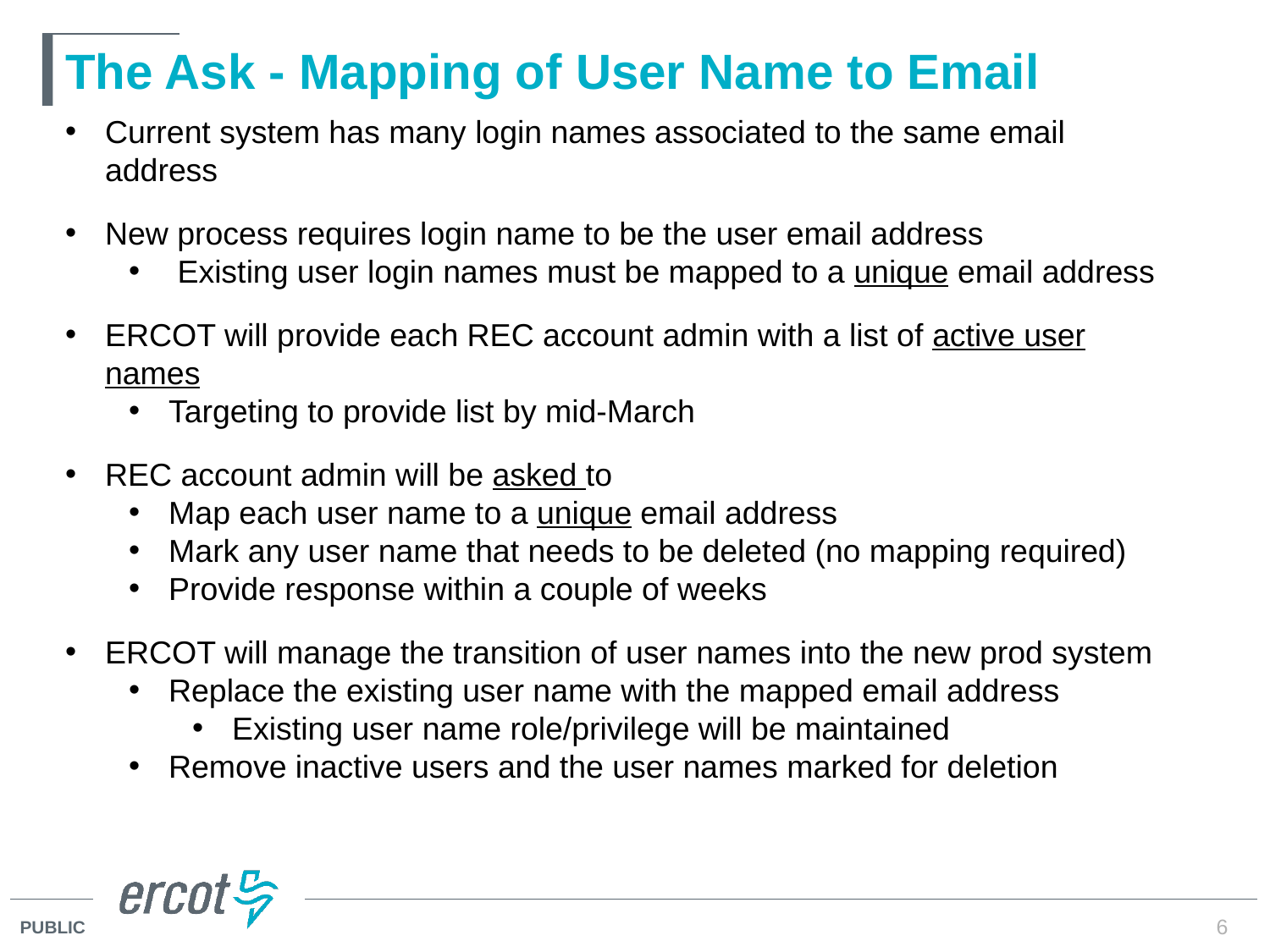

# The Ask - Mapping of User Name to Email
Current system has many login names associated to the same email address

New process requires login name to be the user email address
 Existing user login names must be mapped to a unique email address

ERCOT will provide each REC account admin with a list of active user names
Targeting to provide list by mid-March

REC account admin will be asked to
Map each user name to a unique email address
Mark any user name that needs to be deleted (no mapping required)
Provide response within a couple of weeks

ERCOT will manage the transition of user names into the new prod system
Replace the existing user name with the mapped email address
Existing user name role/privilege will be maintained
Remove inactive users and the user names marked for deletion
6